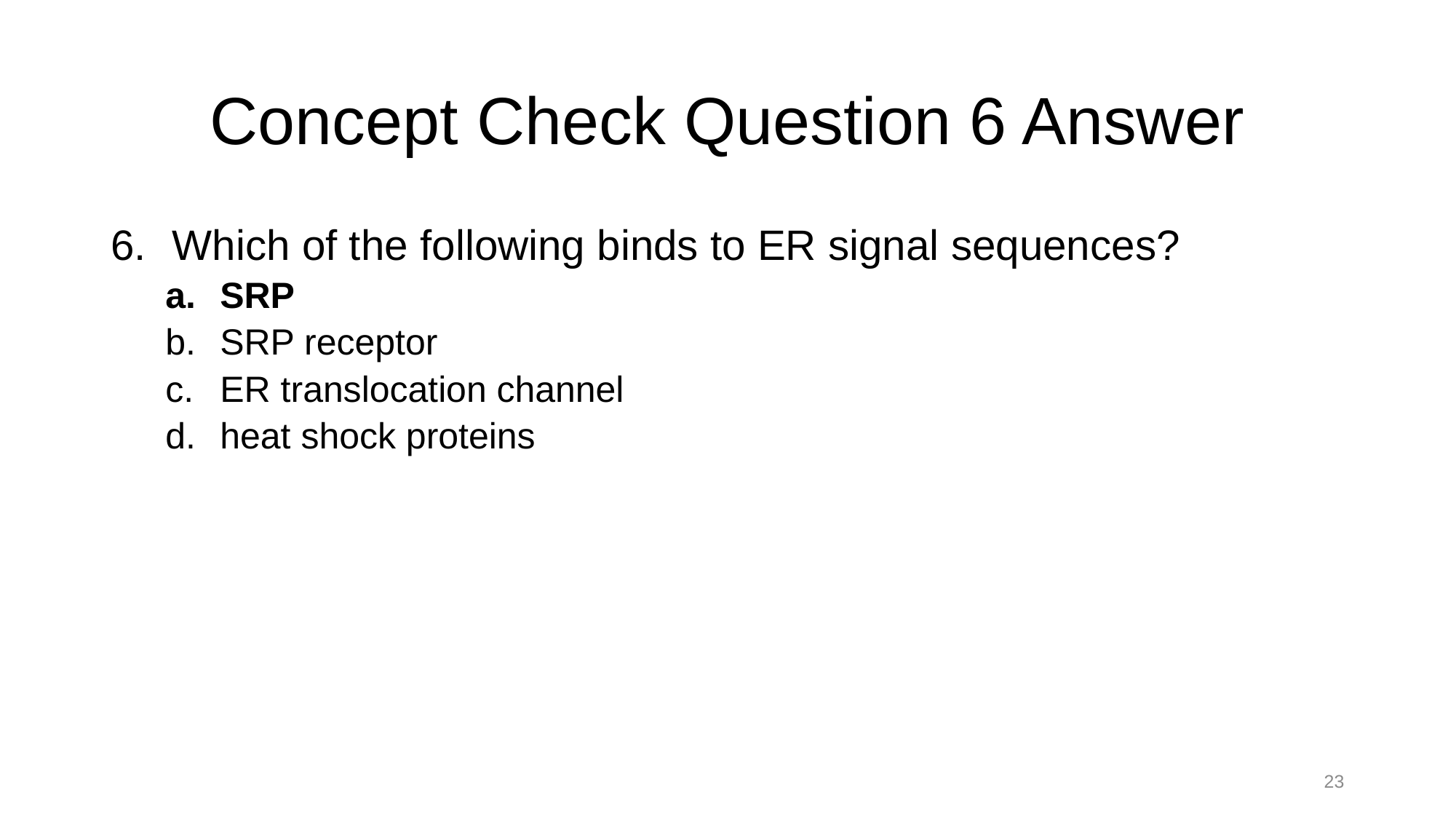

# Concept Check Question 6 Answer
Which of the following binds to ER signal sequences?
SRP
SRP receptor
ER translocation channel
heat shock proteins

23